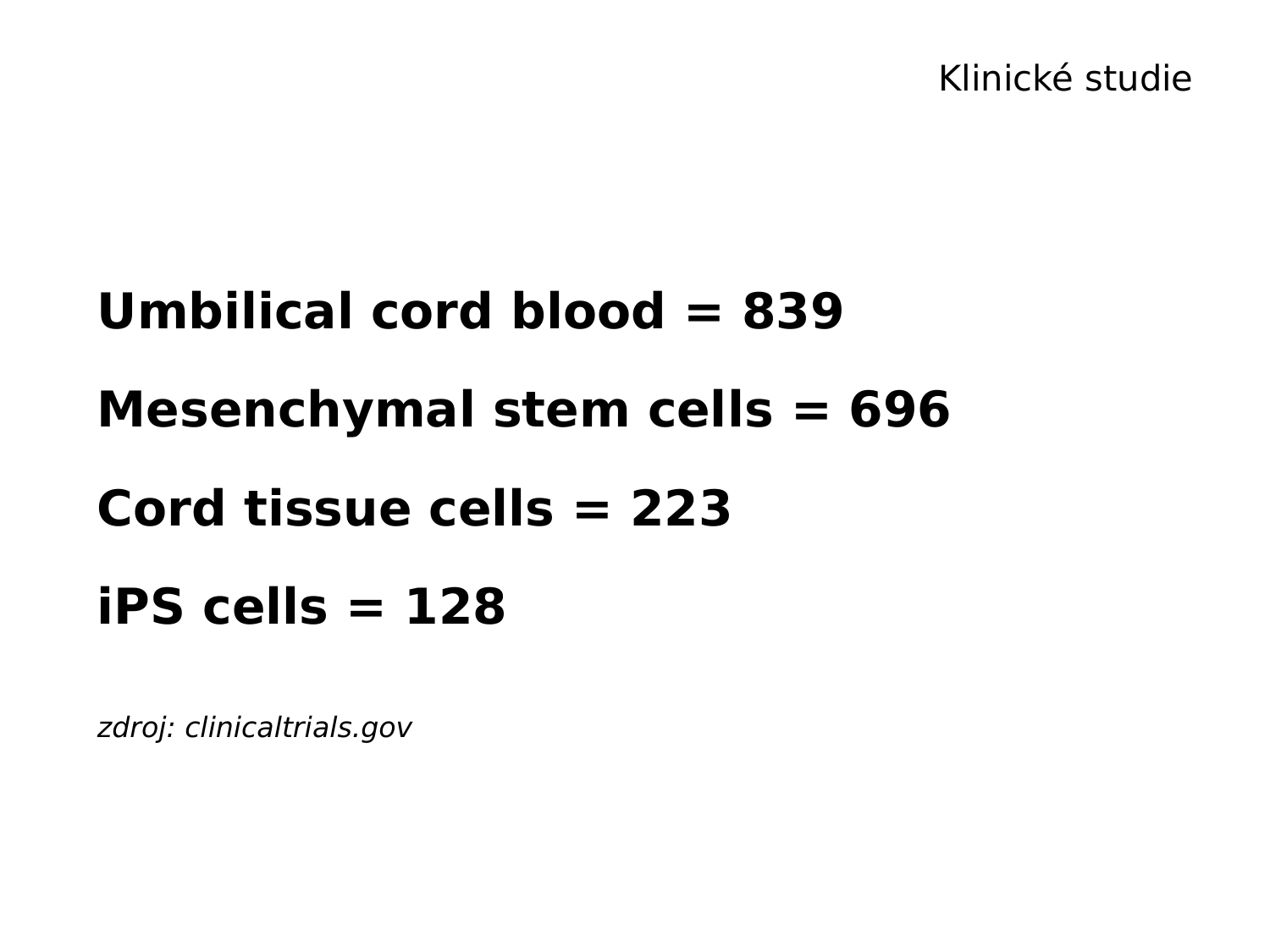

# Klinické studie

Umbilical cord blood = 839
Mesenchymal stem cells = 696
Cord tissue cells = 223
iPS cells = 128

zdroj: clinicaltrials.gov